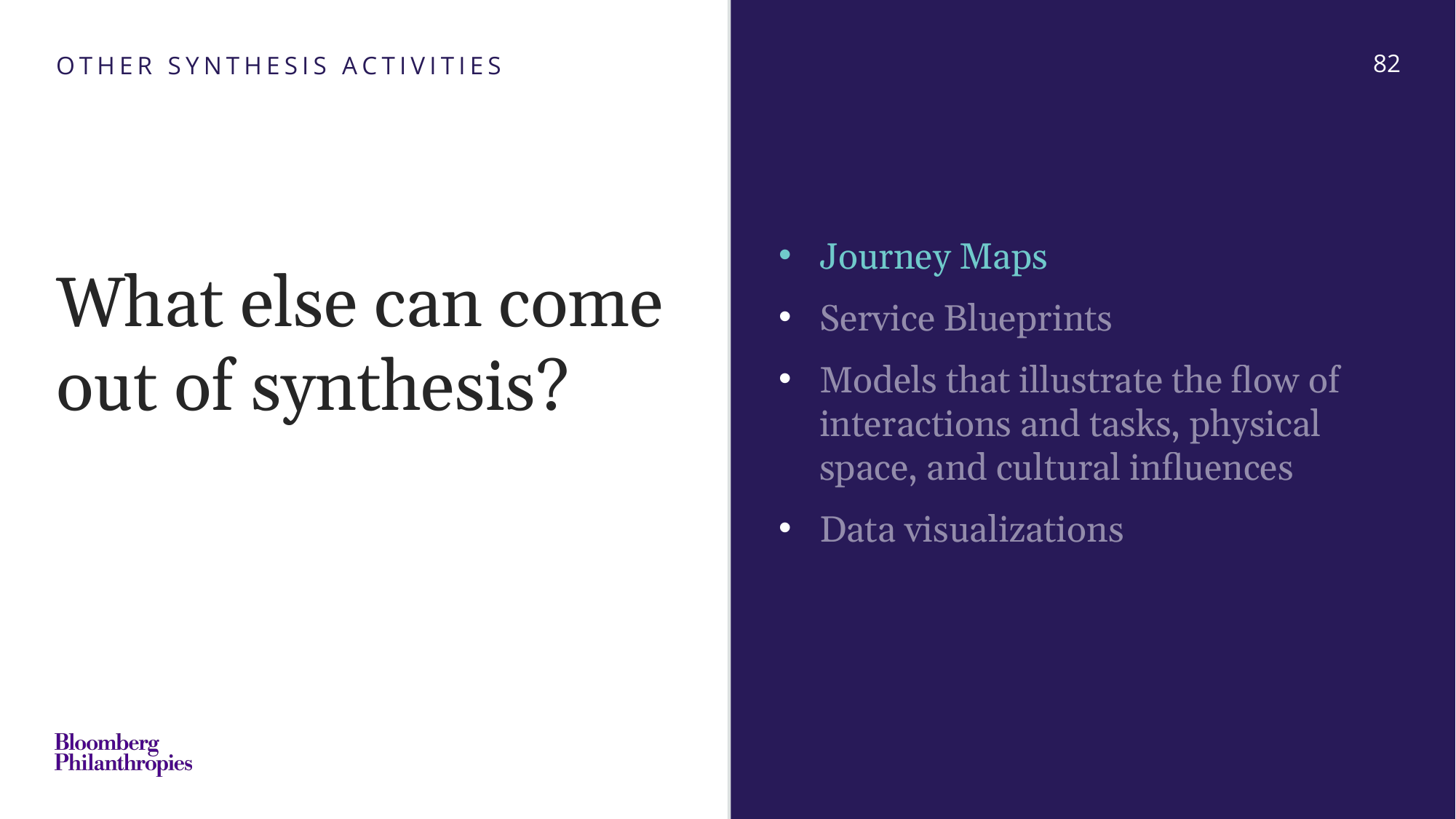

OTHER SYNTHESIS ACTIVITIES
82
Journey Maps
Service Blueprints
Models that illustrate the flow of interactions and tasks, physical space, and cultural influences
Data visualizations
What else can come out of synthesis?